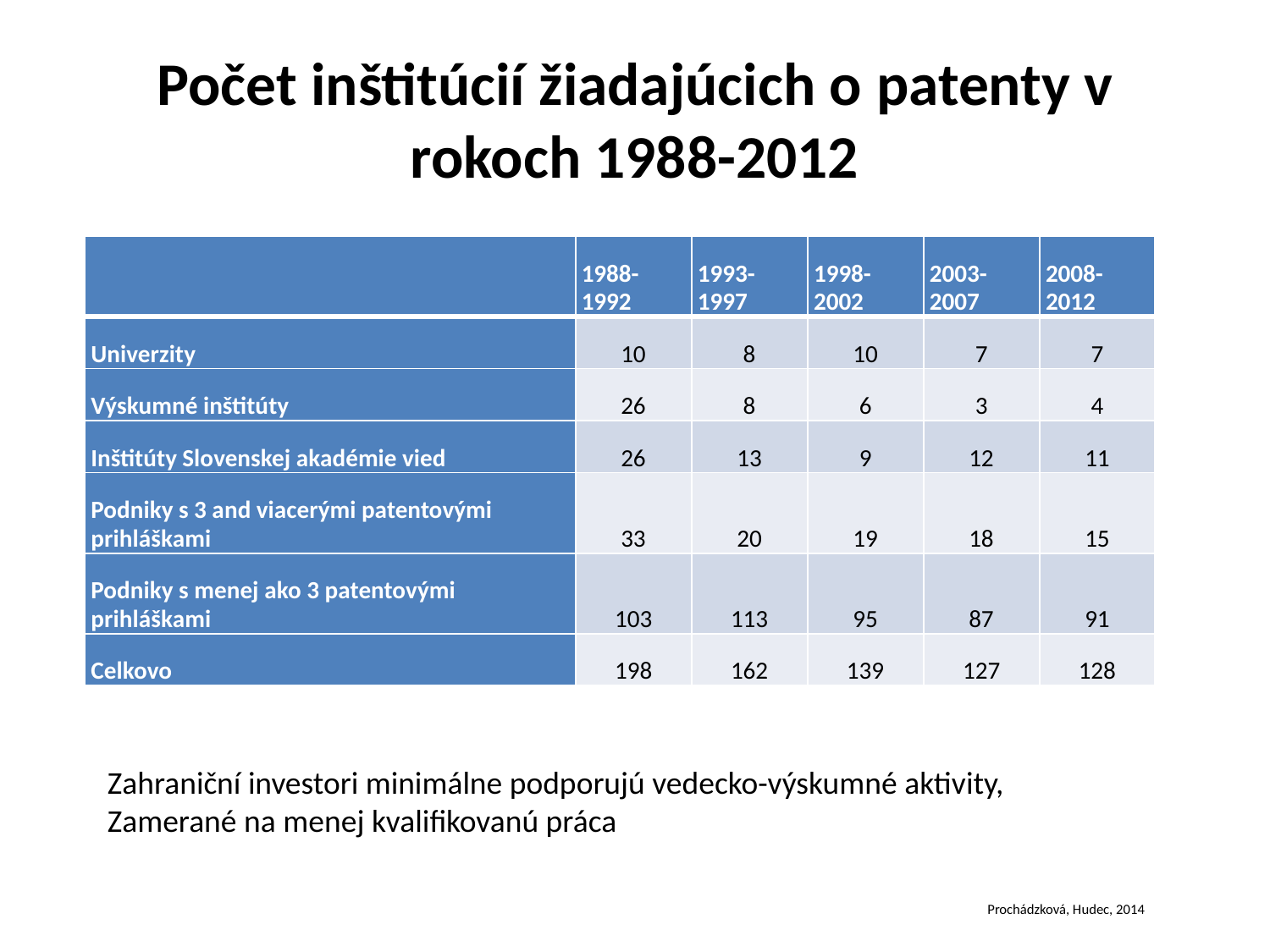

# Počet inštitúcií žiadajúcich o patenty v rokoch 1988-2012
|  | 1988-1992 | 1993-1997 | 1998-2002 | 2003-2007 | 2008-2012 |
| --- | --- | --- | --- | --- | --- |
| Univerzity | 10 | 8 | 10 | 7 | 7 |
| Výskumné inštitúty | 26 | 8 | 6 | 3 | 4 |
| Inštitúty Slovenskej akadémie vied | 26 | 13 | 9 | 12 | 11 |
| Podniky s 3 and viacerými patentovými prihláškami | 33 | 20 | 19 | 18 | 15 |
| Podniky s menej ako 3 patentovými prihláškami | 103 | 113 | 95 | 87 | 91 |
| Celkovo | 198 | 162 | 139 | 127 | 128 |
Zahraniční investori minimálne podporujú vedecko-výskumné aktivity,
Zamerané na menej kvalifikovanú práca
Prochádzková, Hudec, 2014